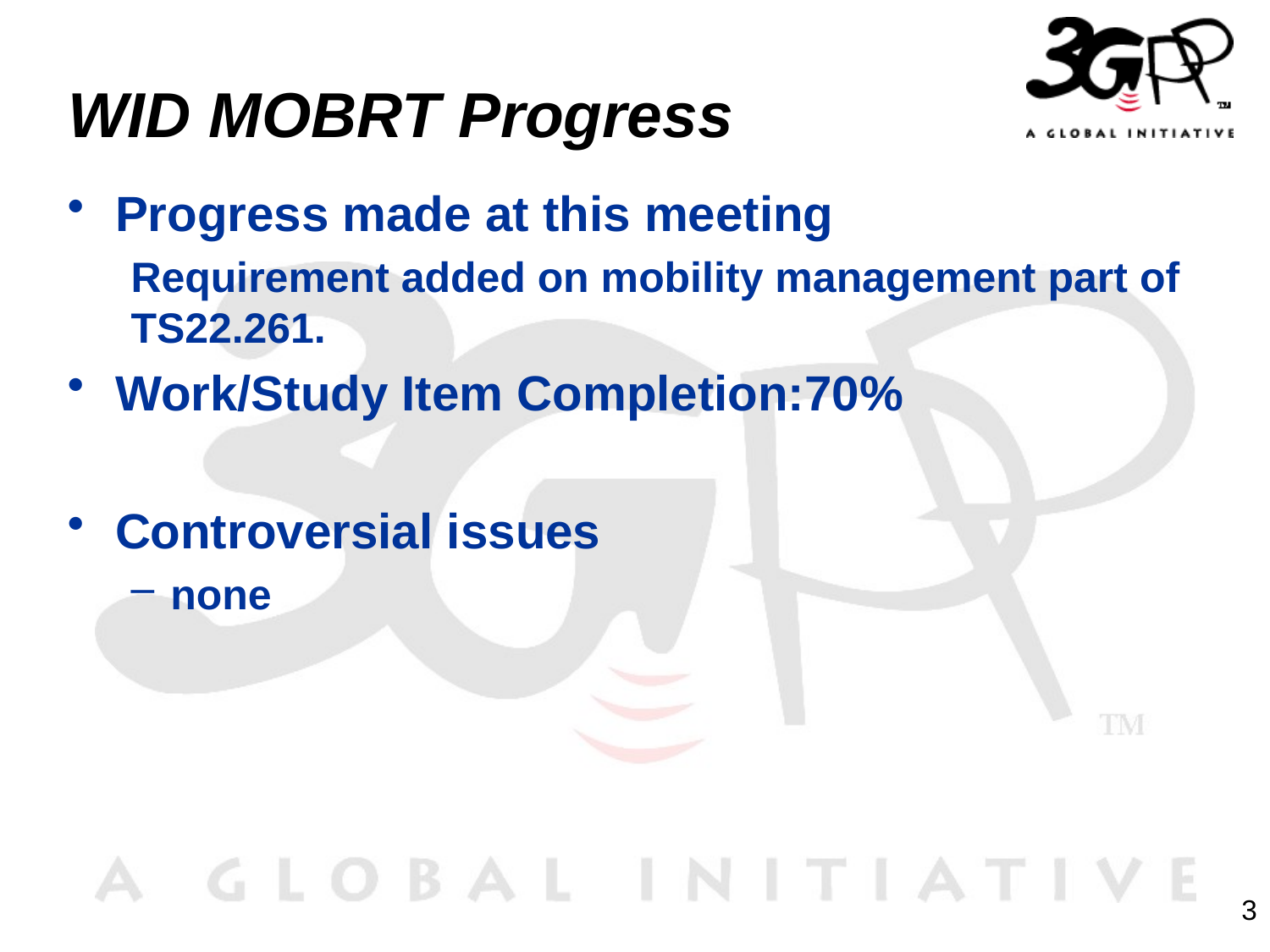

# WID MOBRT Progress
Progress made at this meeting
Requirement added on mobility management part of TS22.261.
Work/Study Item Completion:70%

Controversial issues
none
3